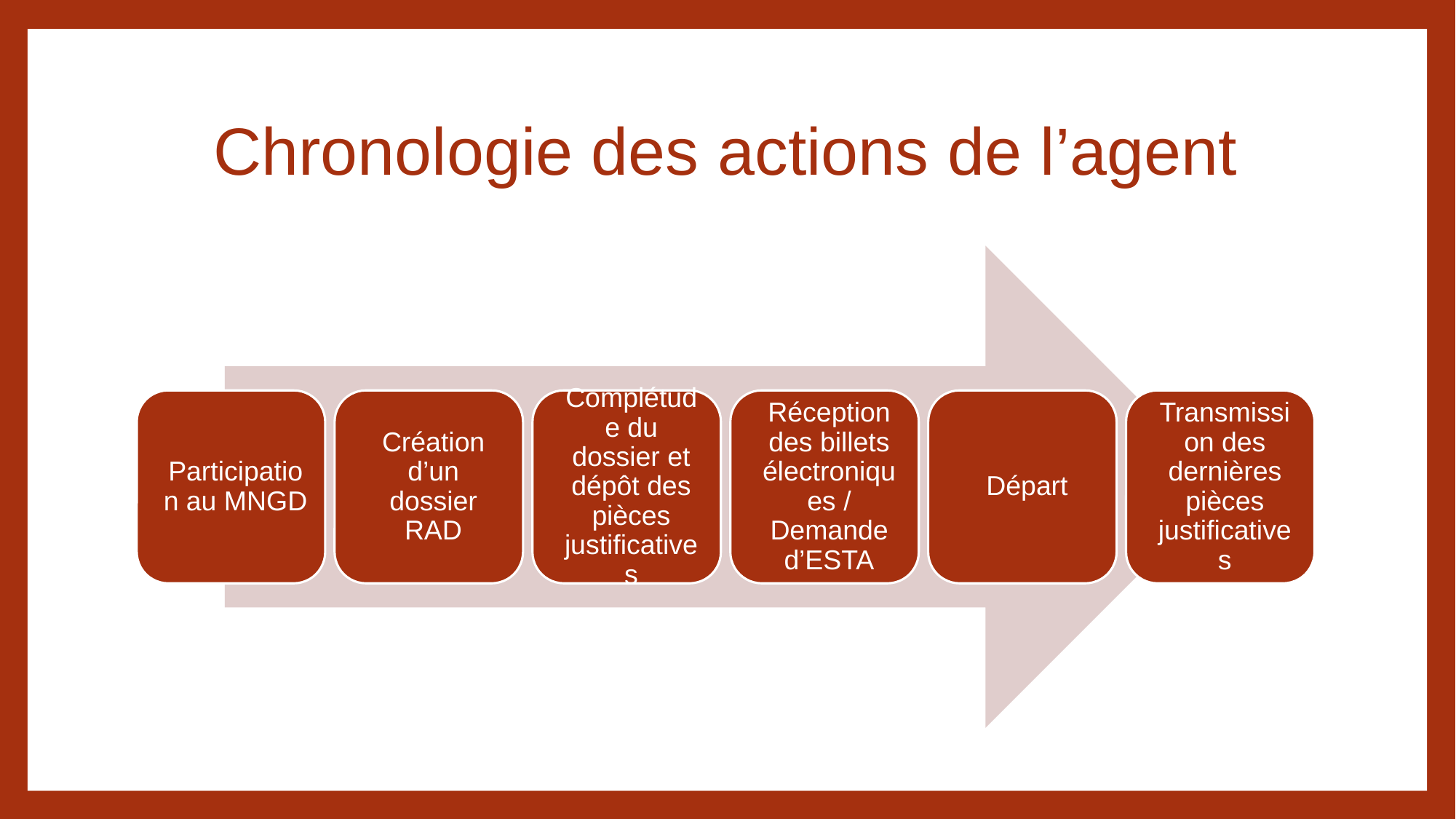

# Chronologie des actions de l’agent
Participation au MNGD
Création d’un dossier RAD
Complétude du dossier et dépôt des pièces justificatives
Réception des billets électroniques / Demande d’ESTA
Départ
Transmission des dernières pièces justificatives